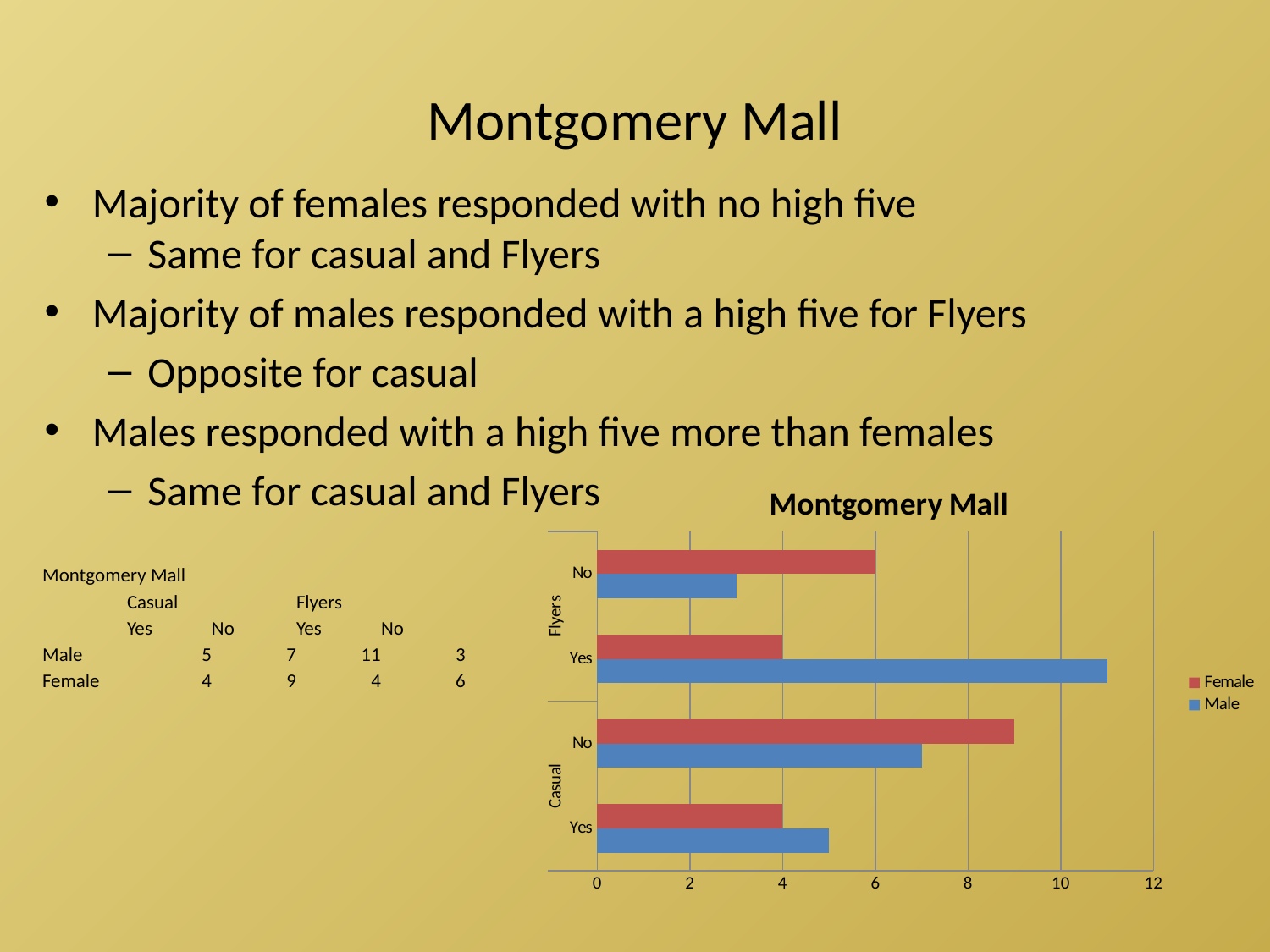

# Montgomery Mall
Majority of females responded with no high five
Same for casual and Flyers
Majority of males responded with a high five for Flyers
Opposite for casual
Males responded with a high five more than females
Same for casual and Flyers

### Chart: Montgomery Mall

| Category | Male | Female |
|---|---|---|
| Yes | 5.0 | 4.0 |
| No | 7.0 | 9.0 |
| Yes | 11.0 | 4.0 |
| No | 3.0 | 6.0 |
| Montgomery Mall |  |  |  |  |
| --- | --- | --- | --- | --- |
|  | Casual |  | Flyers |  |
|  | Yes | No | Yes | No |
| Male | 5 | 7 | 11 | 3 |
| Female | 4 | 9 | 4 | 6 |